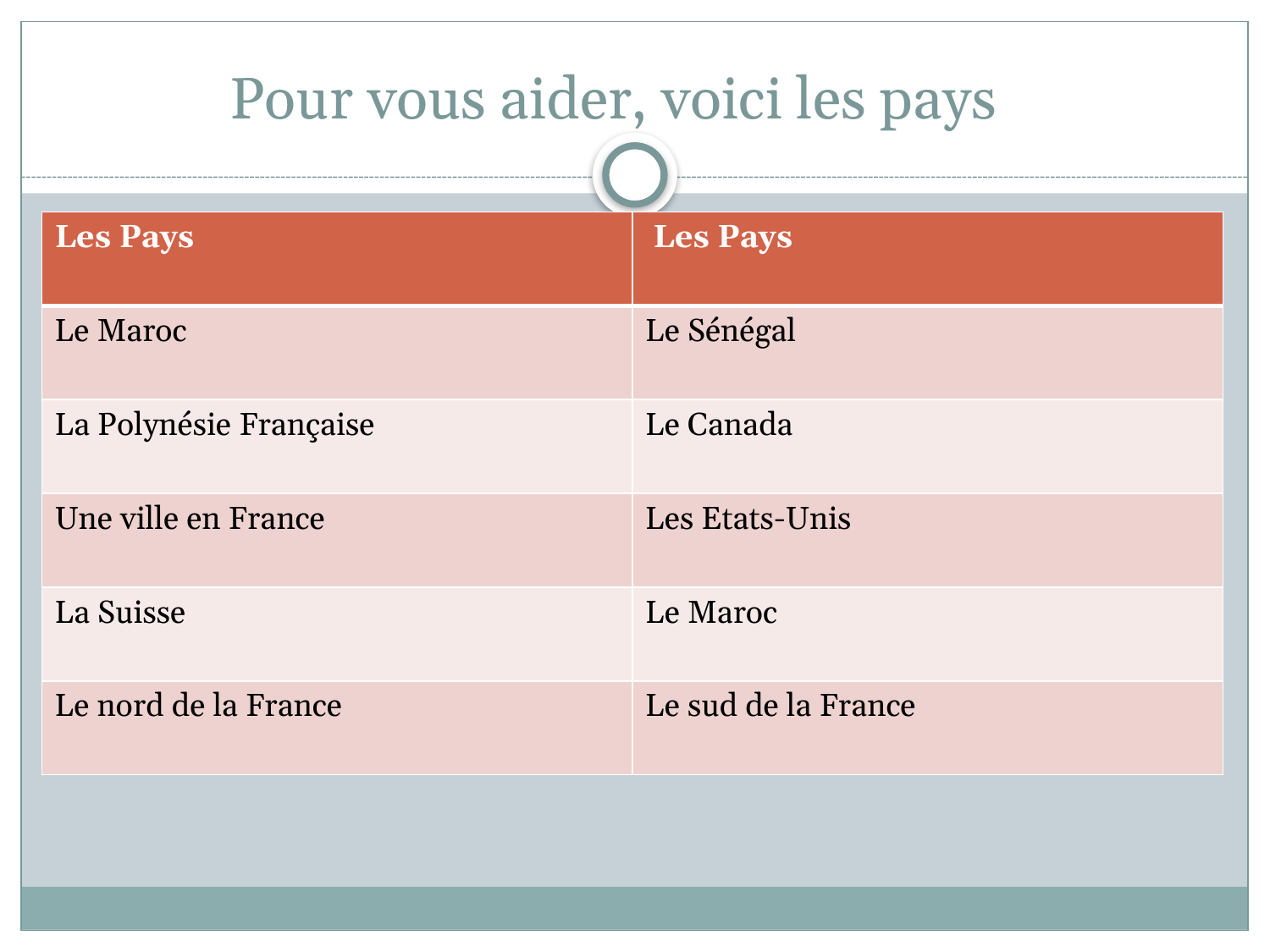

# Pour vous aider, voici les pays
| Les Pays | Les Pays |
| --- | --- |
| Le Maroc | Le Sénégal |
| La Polynésie Française | Le Canada |
| Une ville en France | Les Etats-Unis |
| La Suisse | Le Maroc |
| Le nord de la France | Le sud de la France |